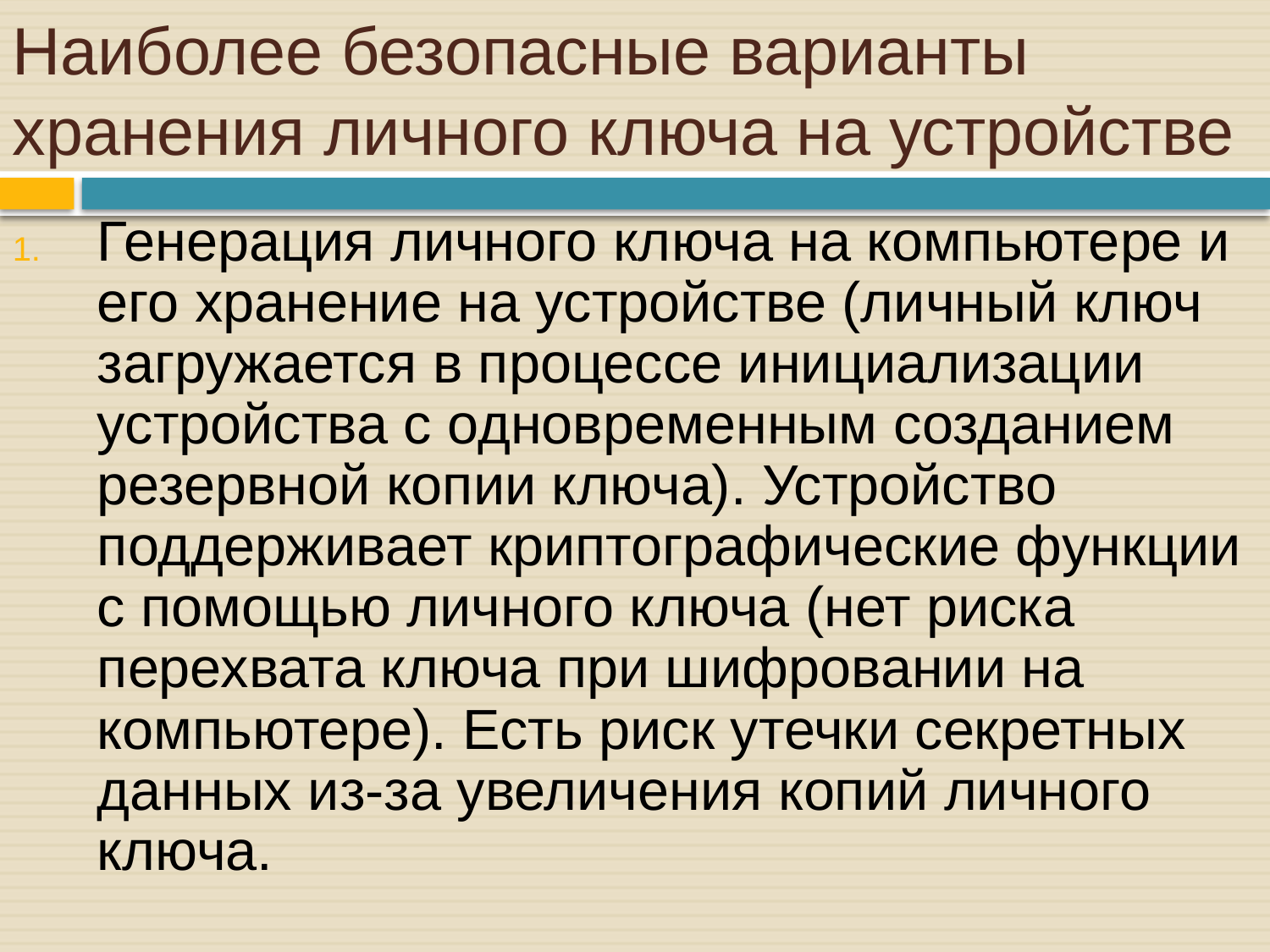

# Наиболее безопасные варианты хранения личного ключа на устройстве
Генерация личного ключа на компьютере и его хранение на устройстве (личный ключ загружается в процессе инициализации устройства с одновременным созданием резервной копии ключа). Устройство поддерживает криптографические функции с помощью личного ключа (нет риска перехвата ключа при шифровании на компьютере). Есть риск утечки секретных данных из-за увеличения копий личного ключа.